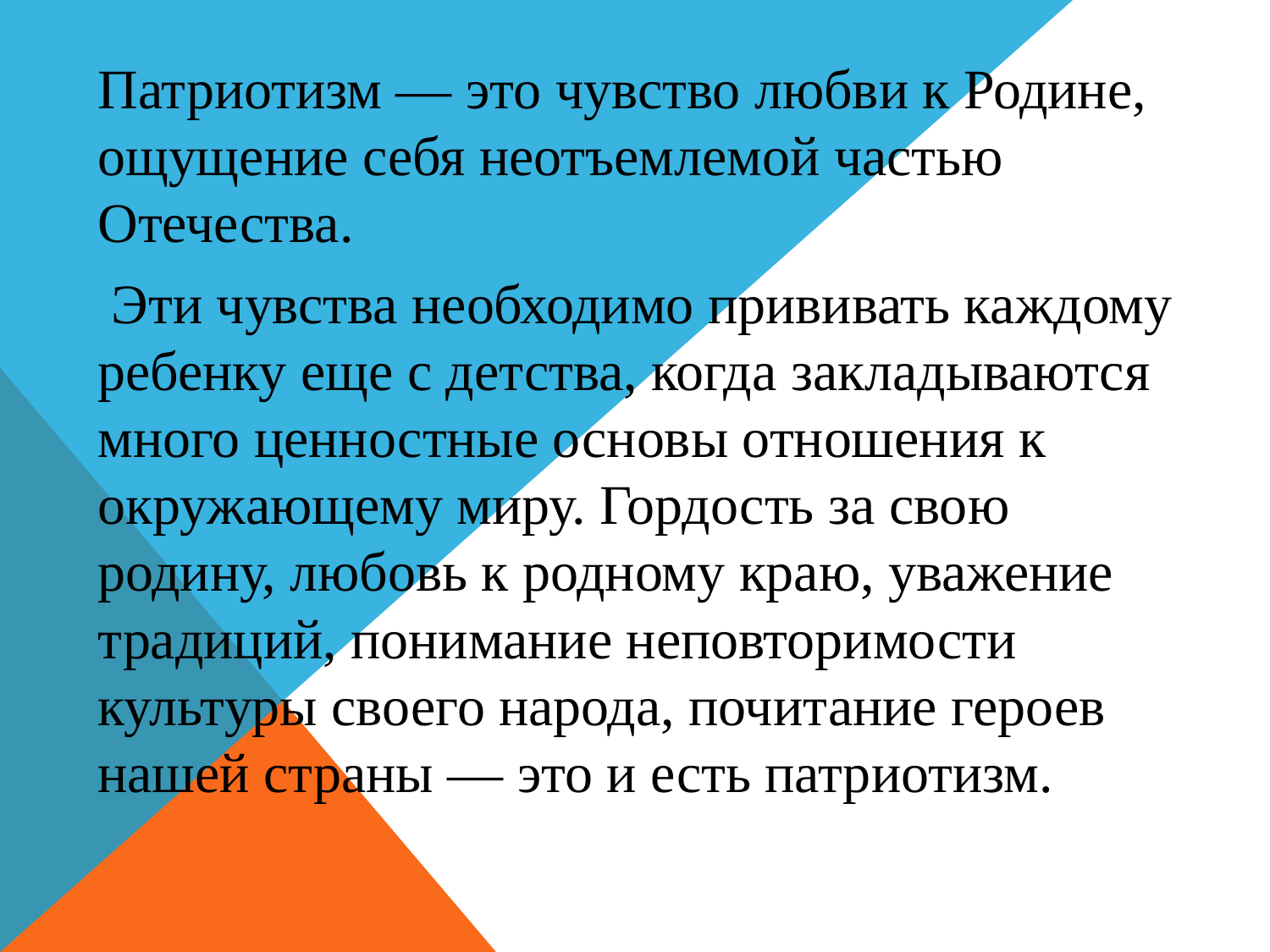

Патриотизм — это чувство любви к Родине, ощущение себя неотъемлемой частью Отечества.
 Эти чувства необходимо прививать каждому ребенку еще с детства, когда закладываются много ценностные основы отношения к окружающему миру. Гордость за свою родину, любовь к родному краю, уважение традиций, понимание неповторимости культуры своего народа, почитание героев нашей страны — это и есть патриотизм.